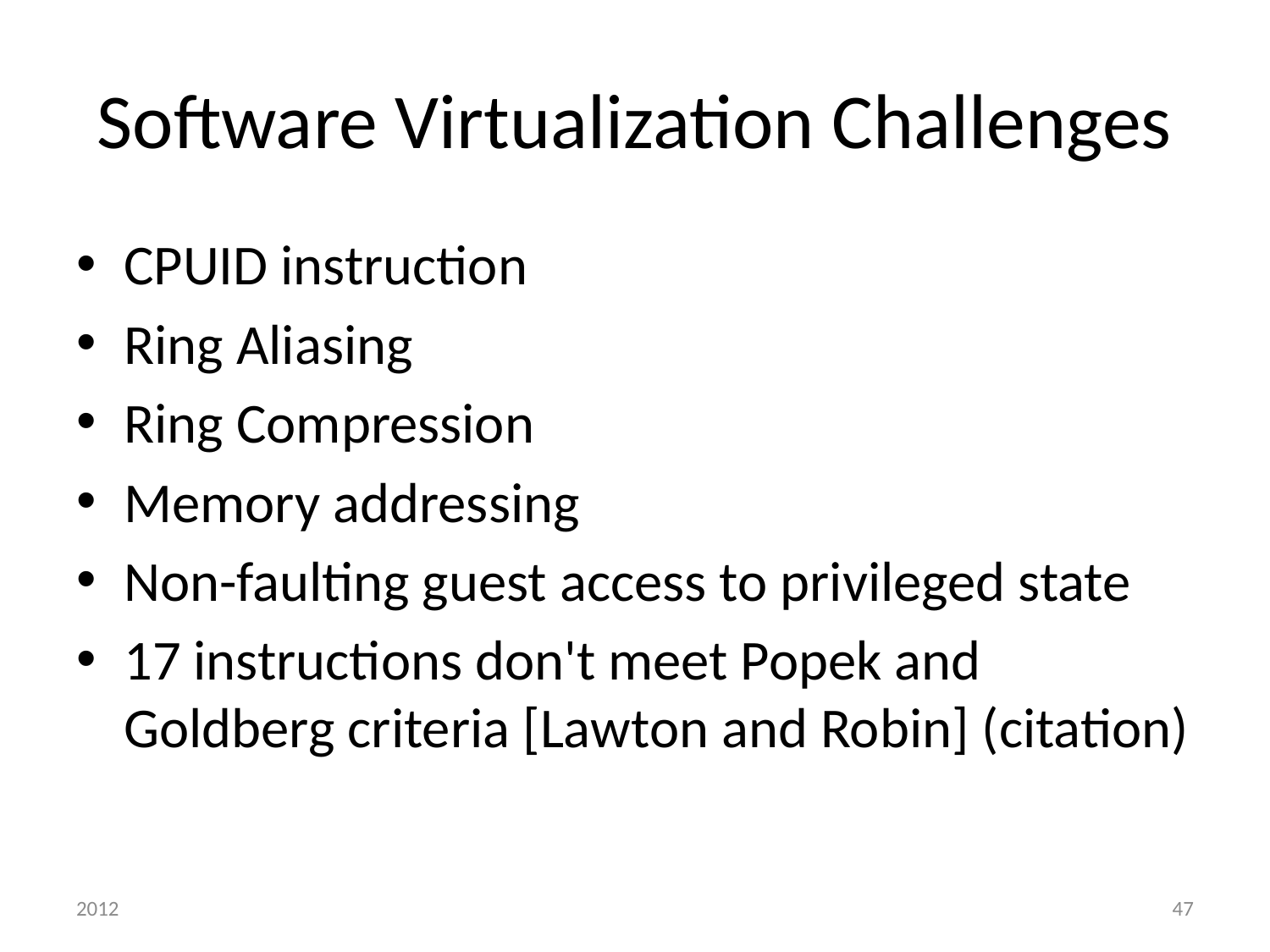

# Software Virtualization Challenges
CPUID instruction
Ring Aliasing
Ring Compression
Memory addressing
Non-faulting guest access to privileged state
17 instructions don't meet Popek and Goldberg criteria [Lawton and Robin] (citation)
2012

47